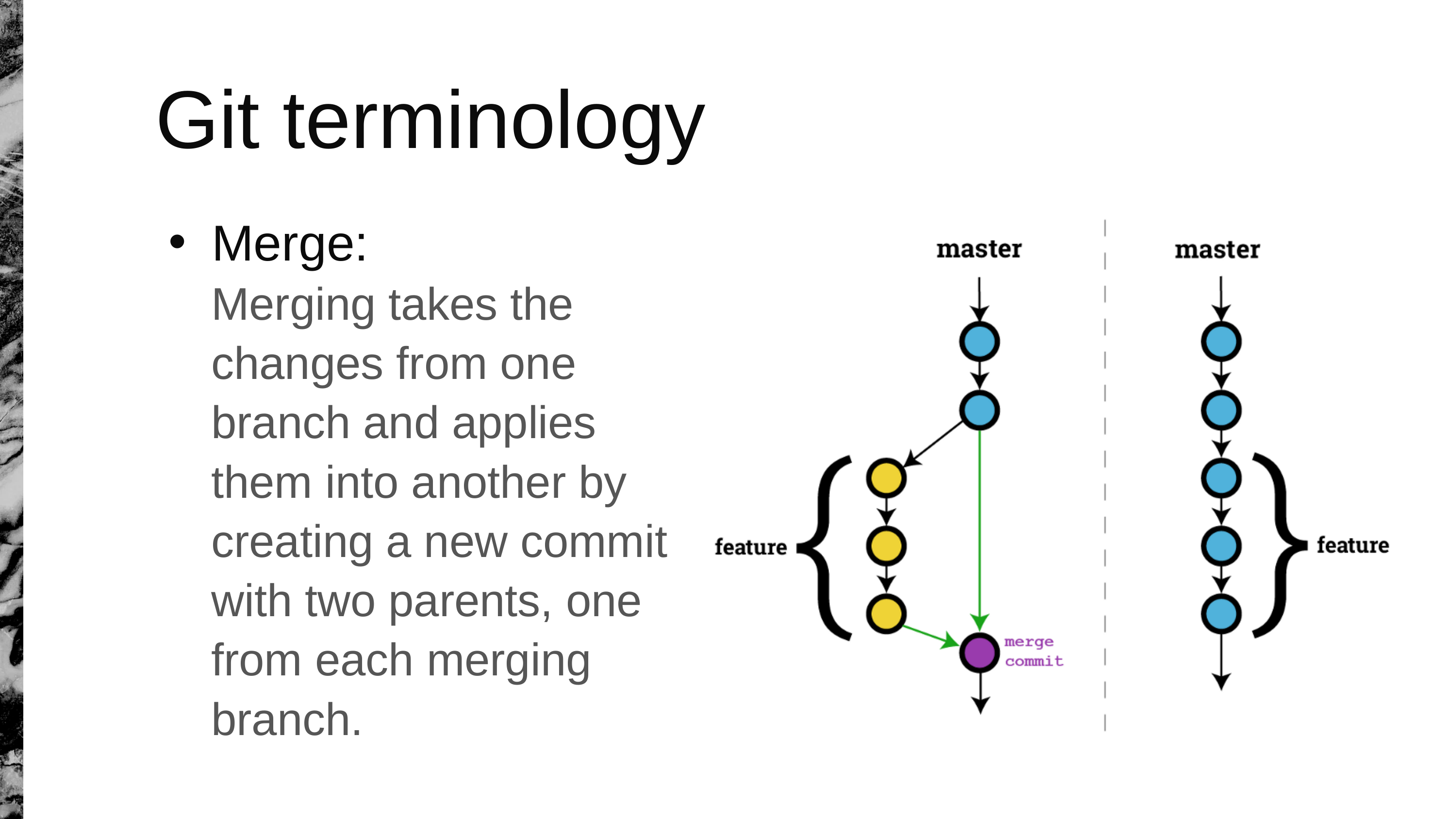

Git terminology
Merge:

Merging takes the changes from one branch and applies them into another by creating a new commit with two parents, one from each merging branch.